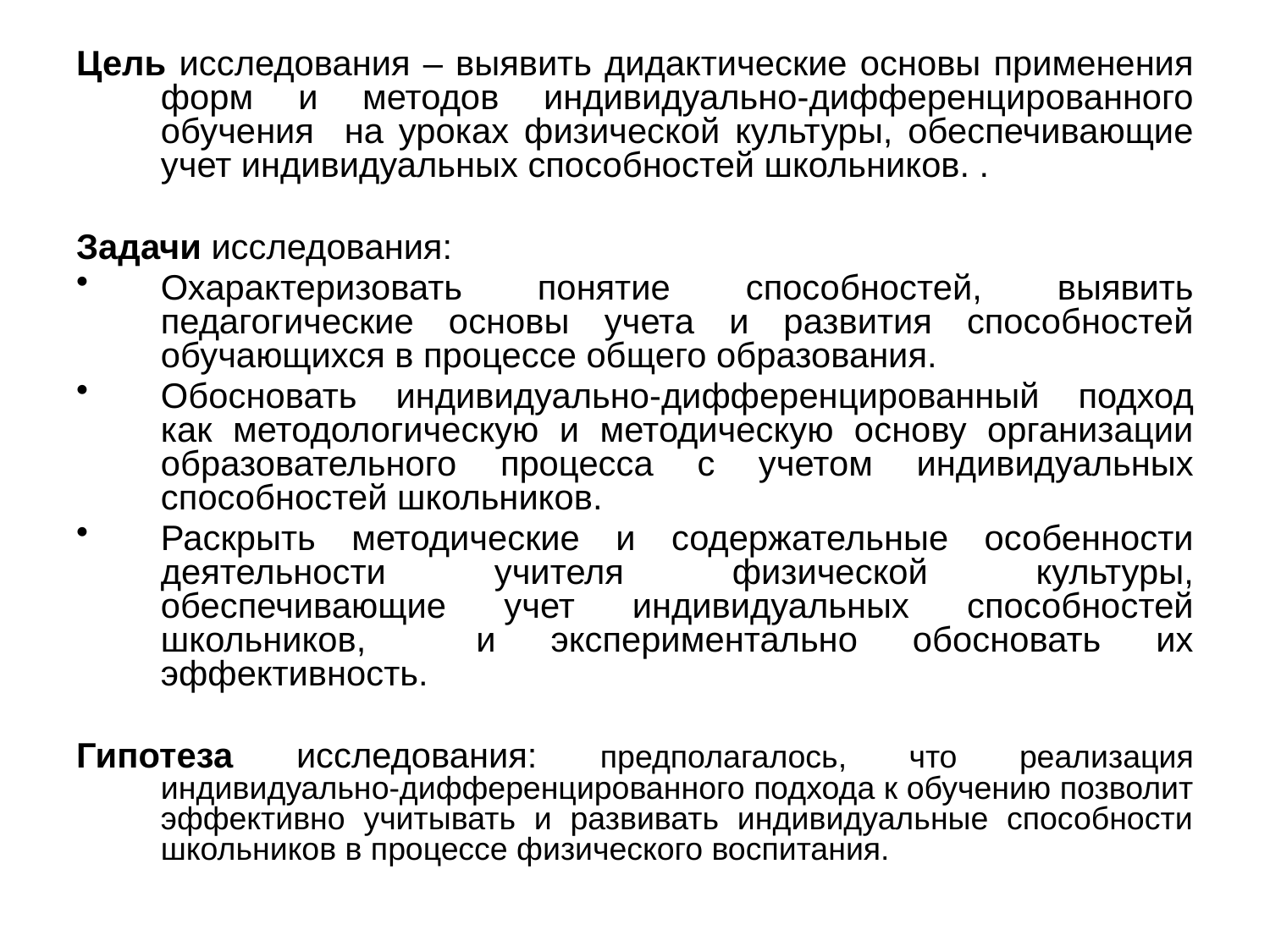

Цель исследования – выявить дидактические основы применения форм и методов индивидуально-дифференцированного обучения  на уроках физической культуры, обеспечивающие учет индивидуальных способностей школьников. .

Задачи исследования:
Охарактеризовать понятие способностей, выявить педагогические основы учета и развития способностей обучающихся в процессе общего образования.
Обосновать индивидуально-дифференцированный подход как методологическую и методическую основу организации образовательного процесса с учетом индивидуальных способностей школьников.
Раскрыть методические и содержательные особенности деятельности учителя физической культуры, обеспечивающие учет индивидуальных способностей школьников,  и экспериментально обосновать их эффективность.

Гипотеза исследования: предполагалось, что реализация индивидуально-дифференцированного подхода к обучению позволит эффективно учитывать и развивать индивидуальные способности школьников в процессе физического воспитания.